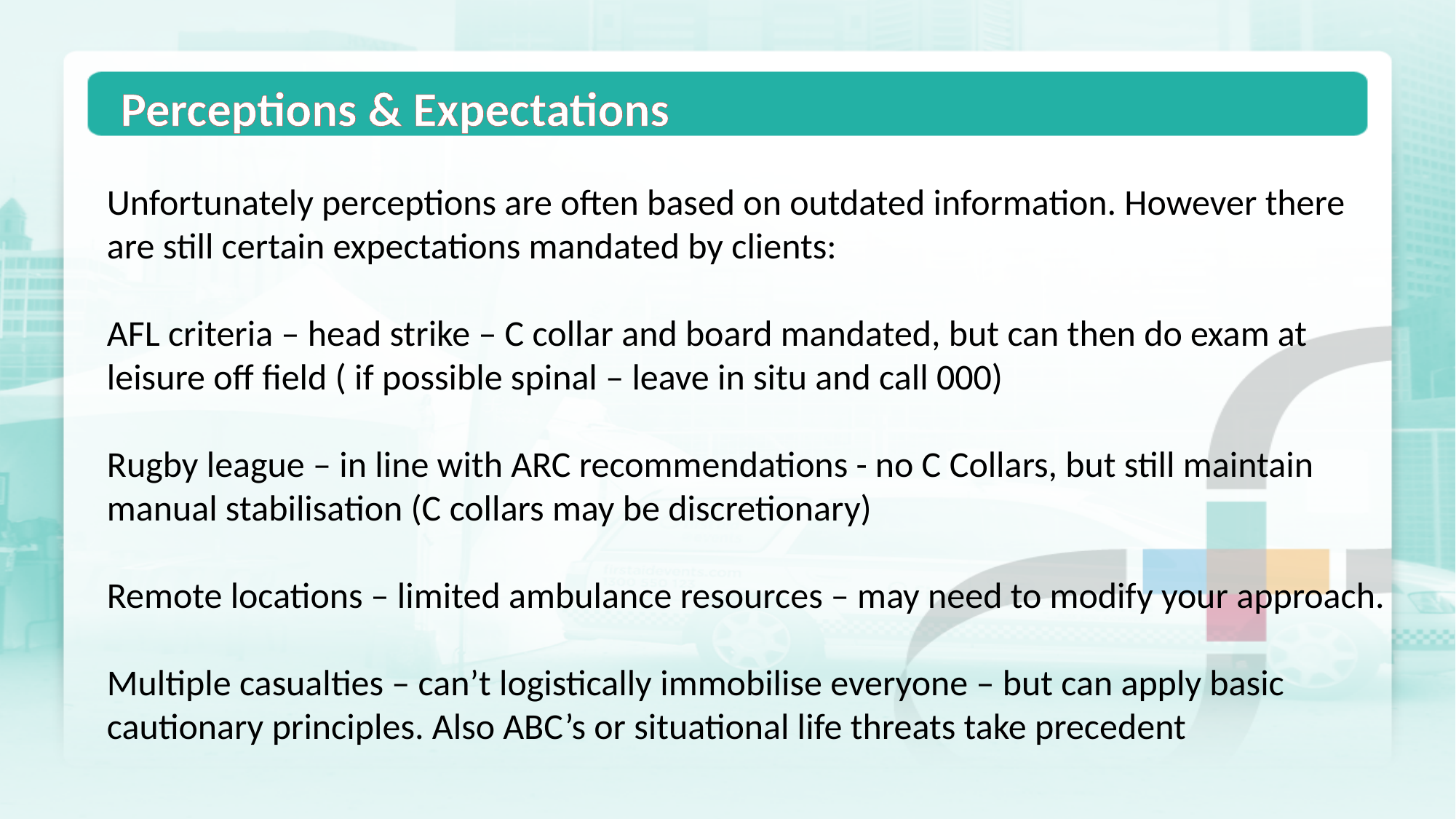

Perceptions & Expectations

Unfortunately perceptions are often based on outdated information. However there are still certain expectations mandated by clients:

AFL criteria – head strike – C collar and board mandated, but can then do exam at leisure off field ( if possible spinal – leave in situ and call 000)

Rugby league – in line with ARC recommendations - no C Collars, but still maintain manual stabilisation (C collars may be discretionary)

Remote locations – limited ambulance resources – may need to modify your approach.

Multiple casualties – can’t logistically immobilise everyone – but can apply basic cautionary principles. Also ABC’s or situational life threats take precedent